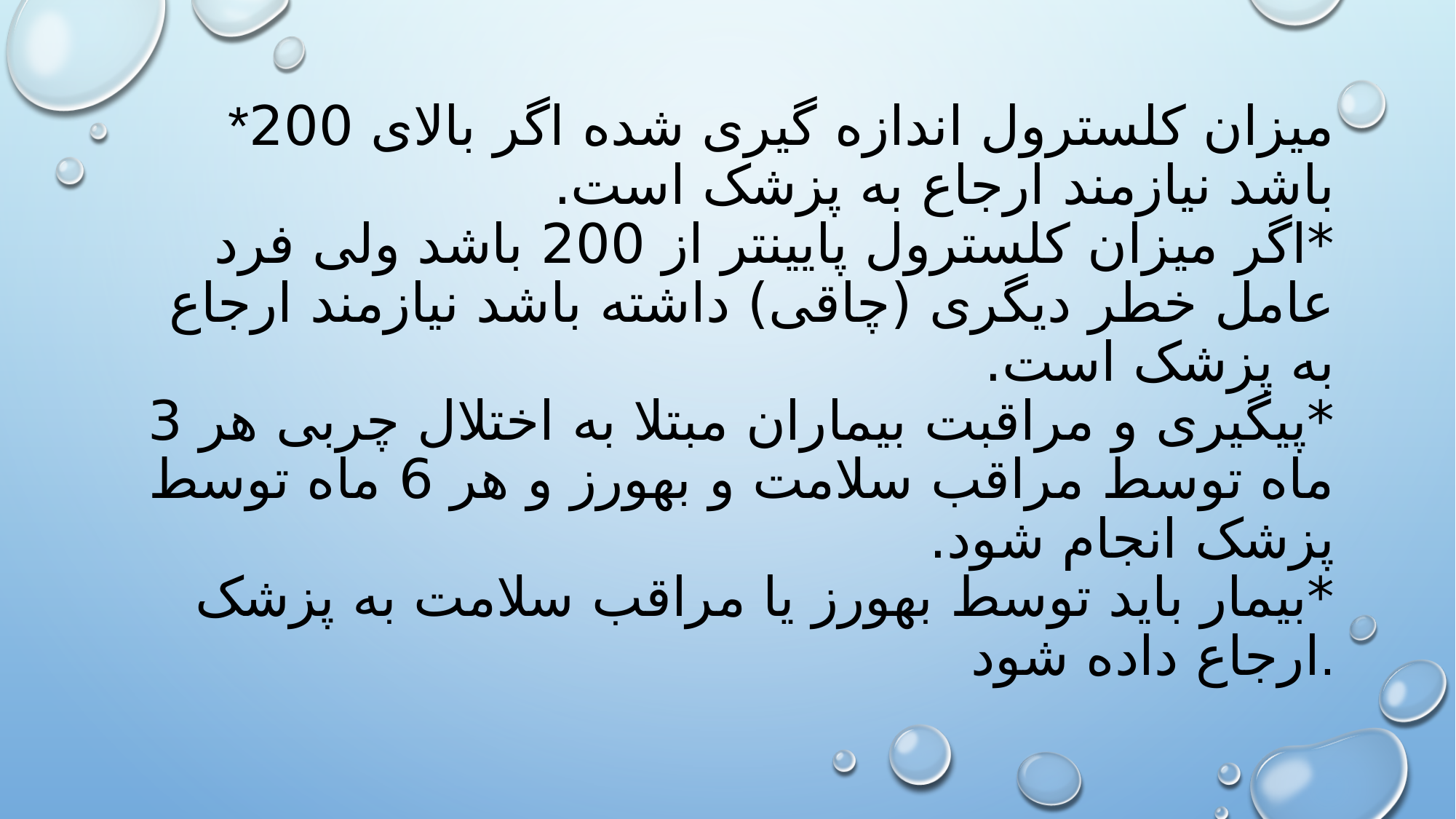

# *میزان کلسترول اندازه گیری شده اگر بالای 200 باشد نیازمند ارجاع به پزشک است. *اگر میزان کلسترول پایینتر از 200 باشد ولی فرد عامل خطر دیگری (چاقی) داشته باشد نیازمند ارجاع به پزشک است. *پیگیری و مراقبت بیماران مبتلا به اختلال چربی هر 3 ماه توسط مراقب سلامت و بهورز و هر 6 ماه توسط پزشک انجام شود. *بیمار باید توسط بهورز یا مراقب سلامت به پزشک ارجاع داده شود.